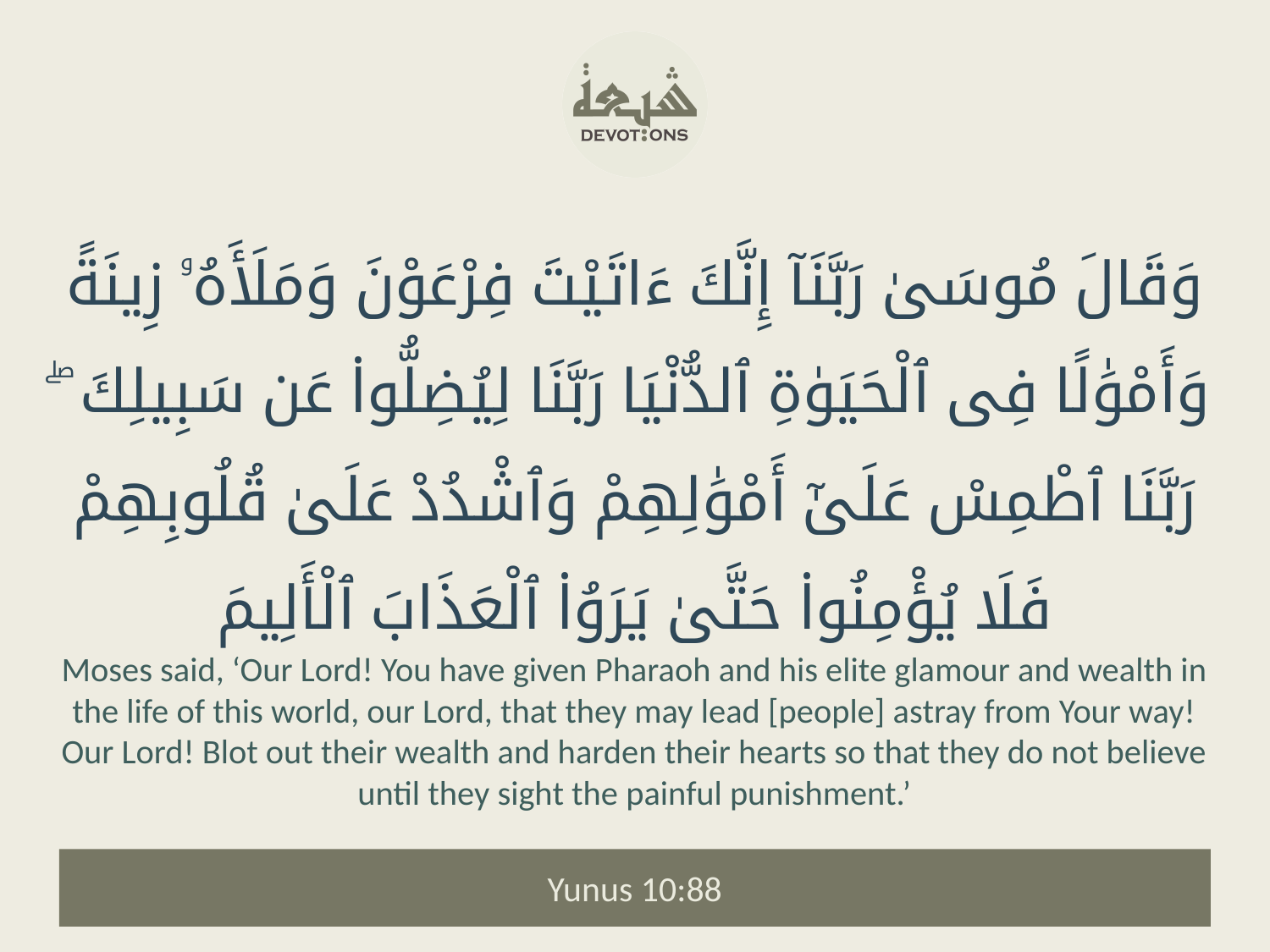

وَقَالَ مُوسَىٰ رَبَّنَآ إِنَّكَ ءَاتَيْتَ فِرْعَوْنَ وَمَلَأَهُۥ زِينَةً وَأَمْوَٰلًا فِى ٱلْحَيَوٰةِ ٱلدُّنْيَا رَبَّنَا لِيُضِلُّوا۟ عَن سَبِيلِكَ ۖ رَبَّنَا ٱطْمِسْ عَلَىٰٓ أَمْوَٰلِهِمْ وَٱشْدُدْ عَلَىٰ قُلُوبِهِمْ فَلَا يُؤْمِنُوا۟ حَتَّىٰ يَرَوُا۟ ٱلْعَذَابَ ٱلْأَلِيمَ
Moses said, ‘Our Lord! You have given Pharaoh and his elite glamour and wealth in the life of this world, our Lord, that they may lead [people] astray from Your way! Our Lord! Blot out their wealth and harden their hearts so that they do not believe until they sight the painful punishment.’
Yunus 10:88